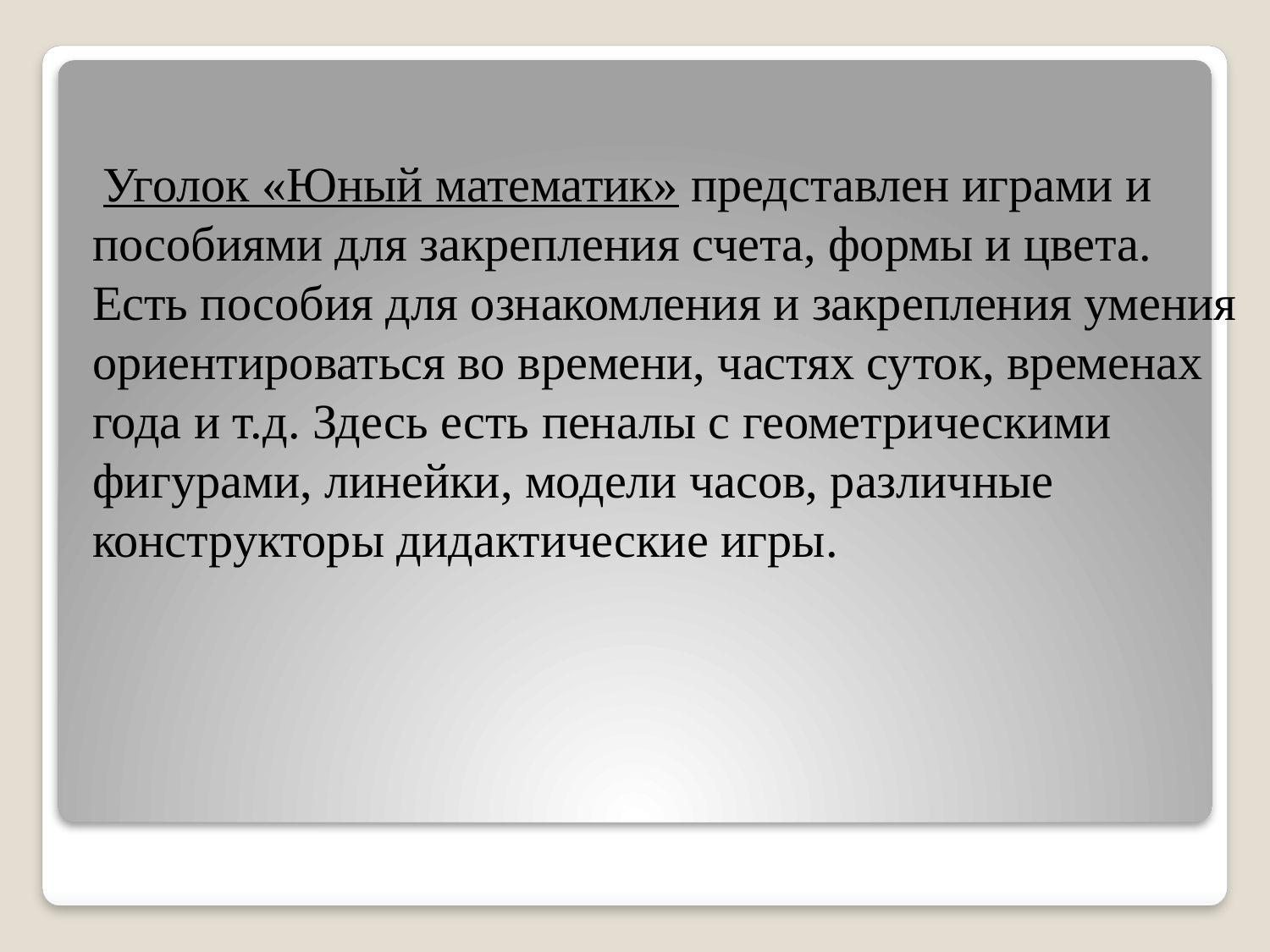

Уголок «Юный математик» представлен играми и пособиями для закрепления счета, формы и цвета. Есть пособия для ознакомления и закрепления умения ориентироваться во времени, частях суток, временах года и т.д. Здесь есть пеналы с геометрическими фигурами, линейки, модели часов, различные конструкторы дидактические игры.